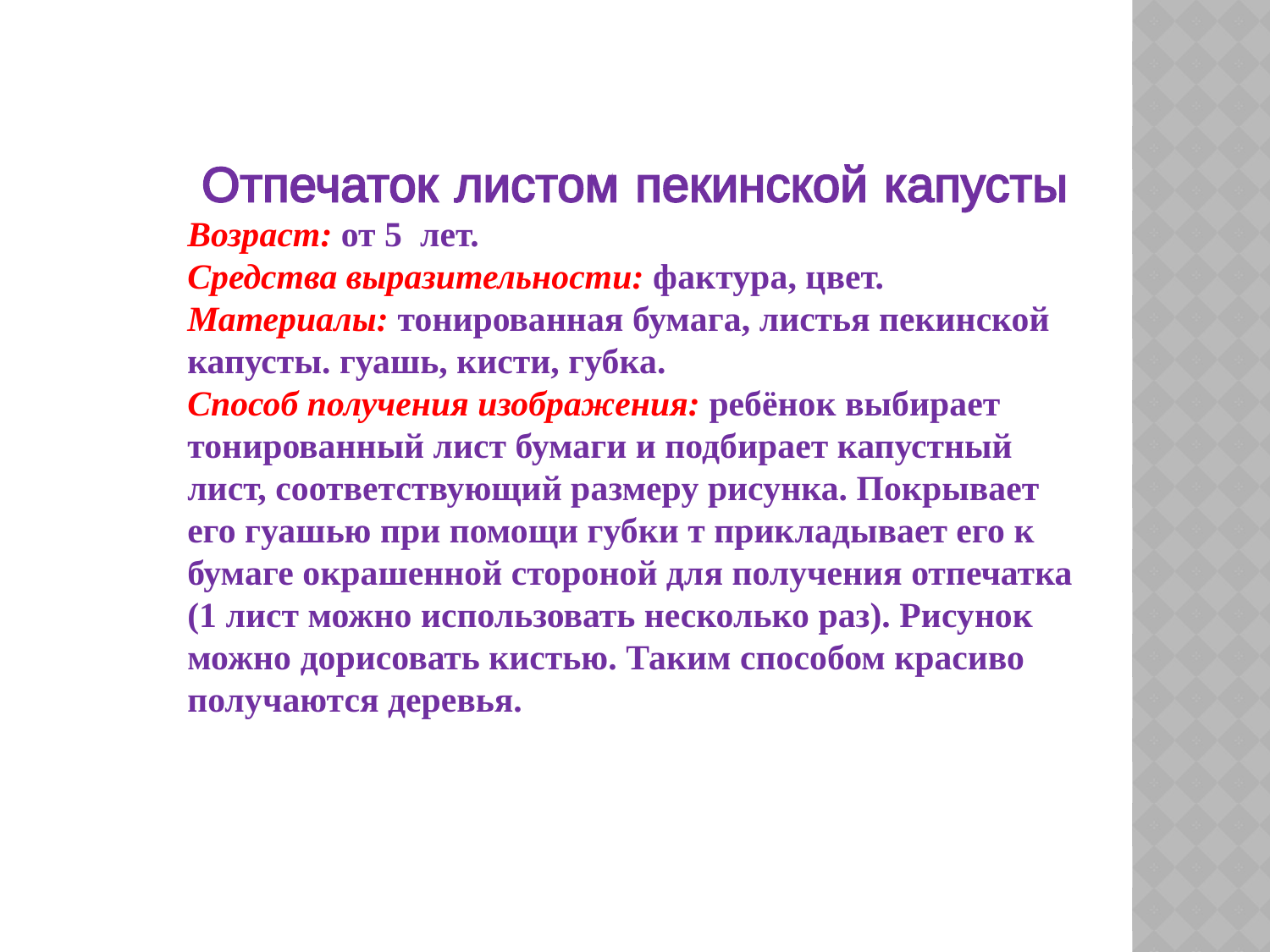

Отпечаток листом пекинской капусты
Возраст: от 5  лет.
Средства выразительности: фактура, цвет.
Материалы: тонированная бумага, листья пекинской капусты. гуашь, кисти, губка.
Способ получения изображения: ребёнок выбирает тонированный лист бумаги и подбирает капустный лист, соответствующий размеру рисунка. Покрывает его гуашью при помощи губки т прикладывает его к бумаге окрашенной стороной для получения отпечатка (1 лист можно использовать несколько раз). Рисунок можно дорисовать кистью. Таким способом красиво получаются деревья.